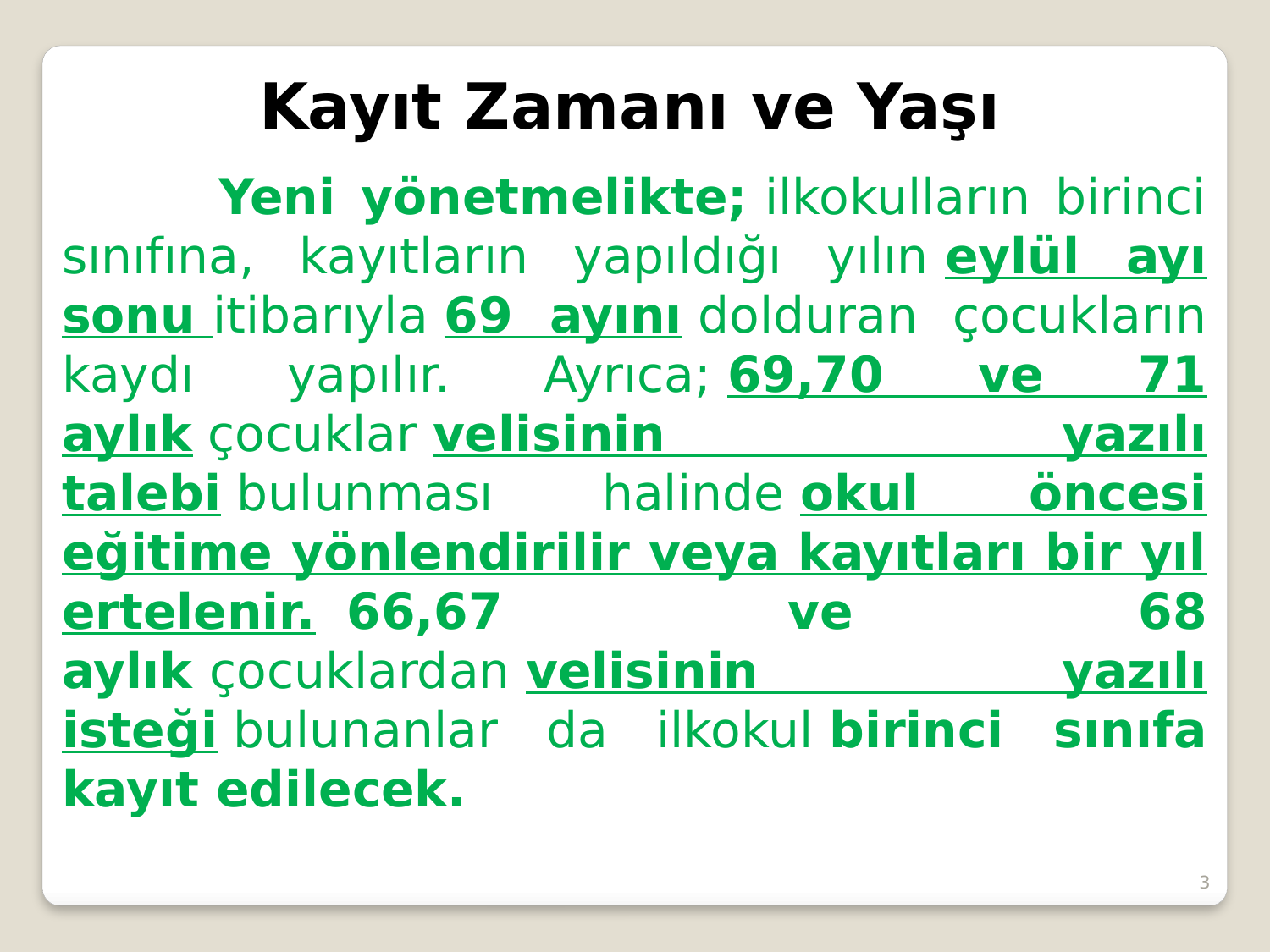

Kayıt Zamanı ve Yaşı

      Yeni yönetmelikte; ilkokulların birinci sınıfına, kayıtların yapıldığı yılın eylül ayı sonu itibarıyla 69 ayını dolduran çocukların kaydı yapılır. Ayrıca; 69,70 ve 71 aylık çocuklar velisinin yazılı talebi bulunması halinde okul öncesi eğitime yönlendirilir veya kayıtları bir yıl ertelenir.  66,67 ve 68 aylık çocuklardan velisinin yazılı isteği bulunanlar da ilkokul birinci sınıfa kayıt edilecek.

3